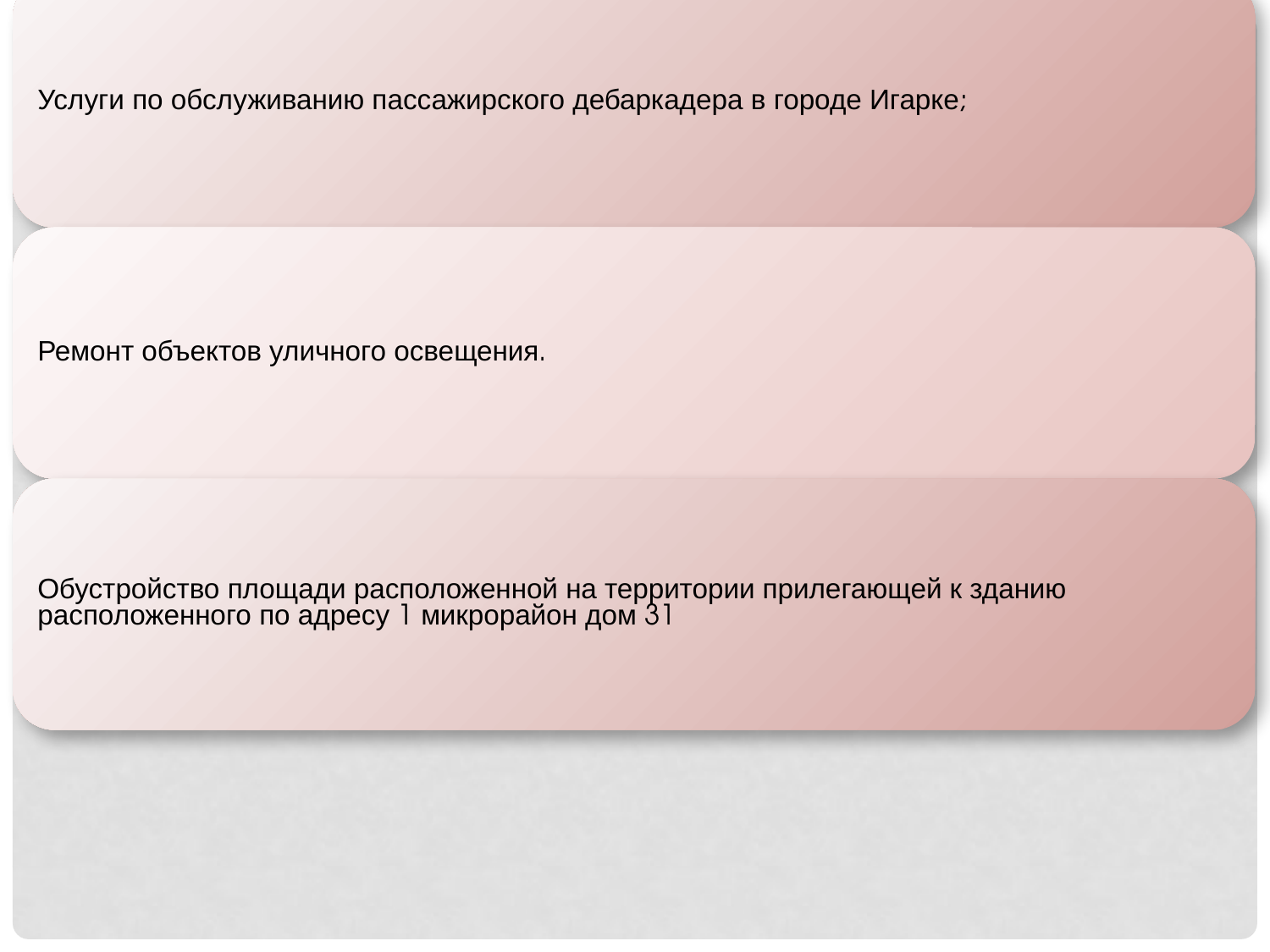

Услуги по обслуживанию пассажирского дебаркадера в городе Игарке;
Ремонт объектов уличного освещения.
Обустройство площади расположенной на территории прилегающей к зданию расположенного по адресу 1 микрорайон дом 31